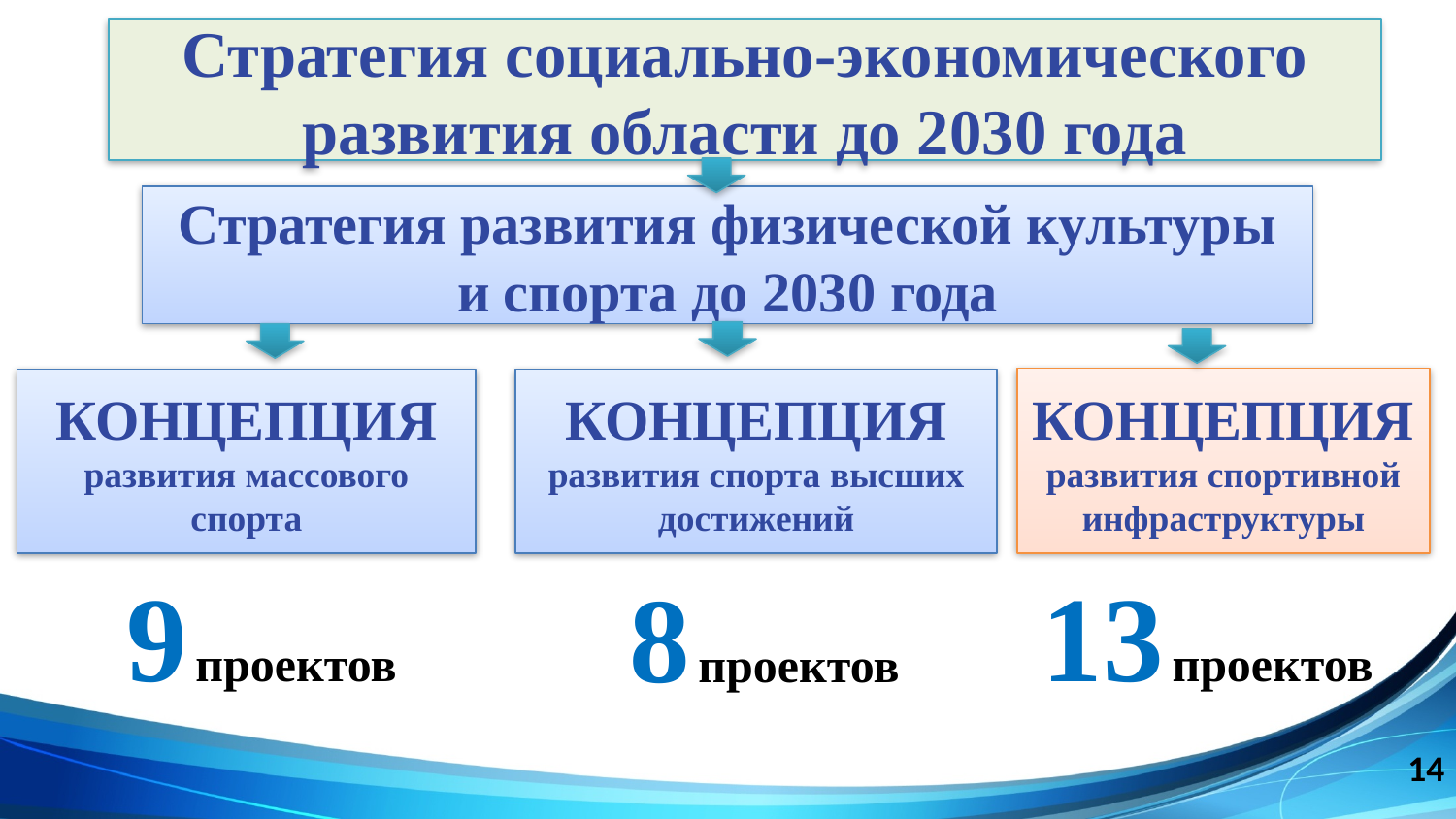

Стратегия социально-экономического развития области до 2030 года

Стратегия развития физической культуры и спорта до 2030 года

КОНЦЕПЦИЯ
развития спортивной инфраструктуры
КОНЦЕПЦИЯ
развития массового спорта

КОНЦЕПЦИЯ
развития спорта высших достижений

9 проектов
13 проектов
8 проектов
14